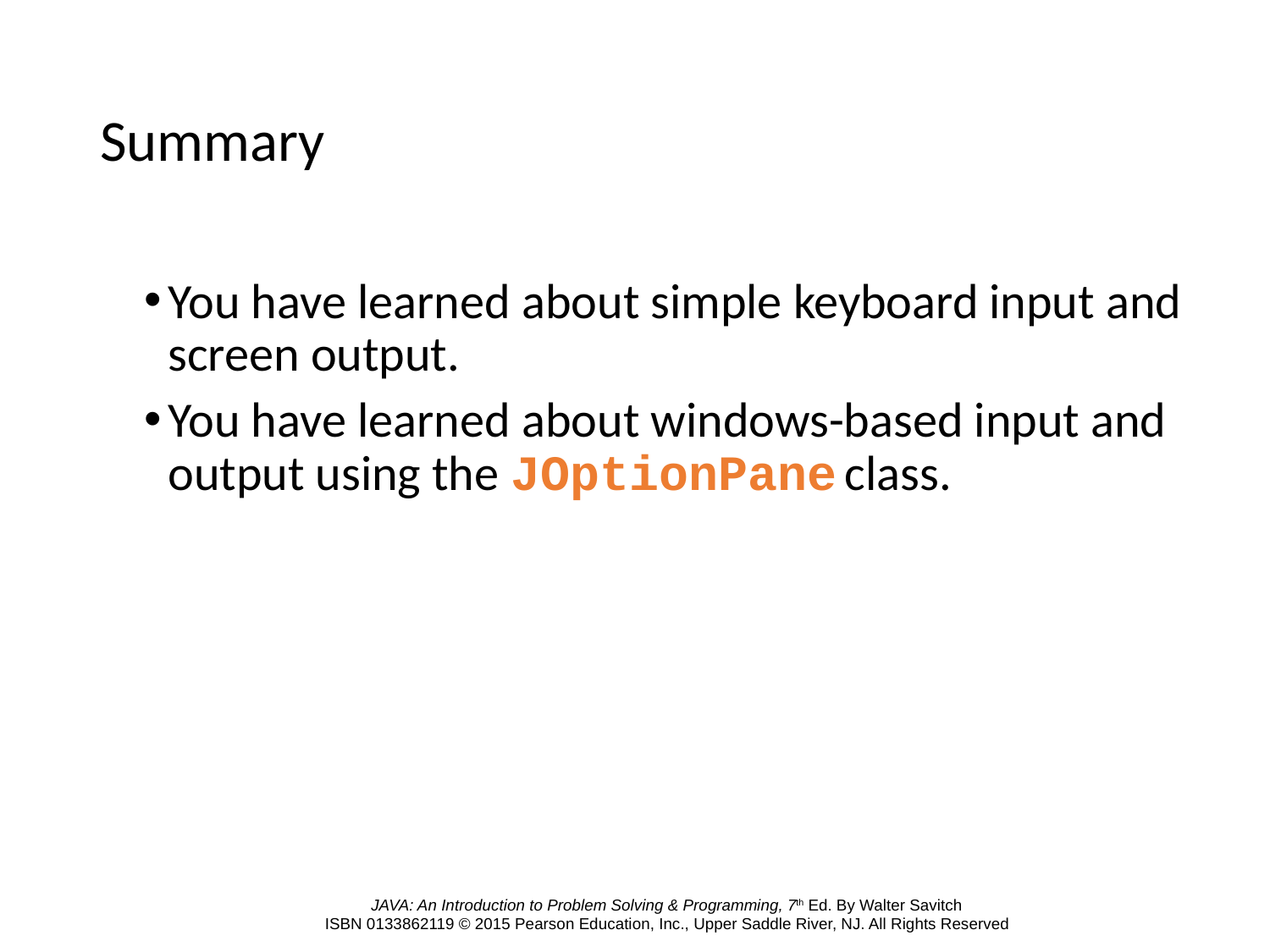

# Summary
You have learned about simple keyboard input and screen output.
You have learned about windows-based input and output using the JOptionPane class.